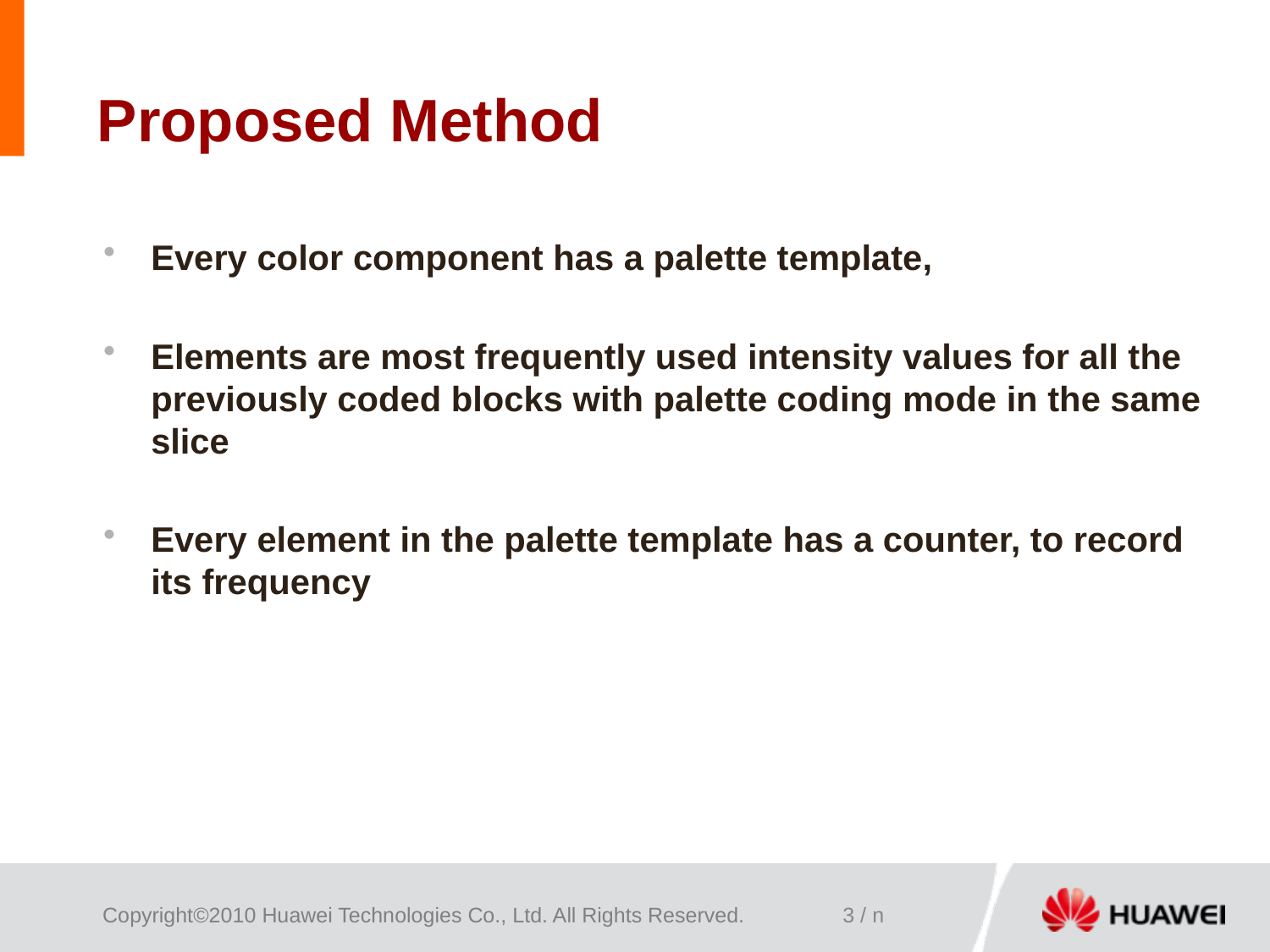

# Proposed Method
Every color component has a palette template,

Elements are most frequently used intensity values for all the previously coded blocks with palette coding mode in the same slice

Every element in the palette template has a counter, to record its frequency